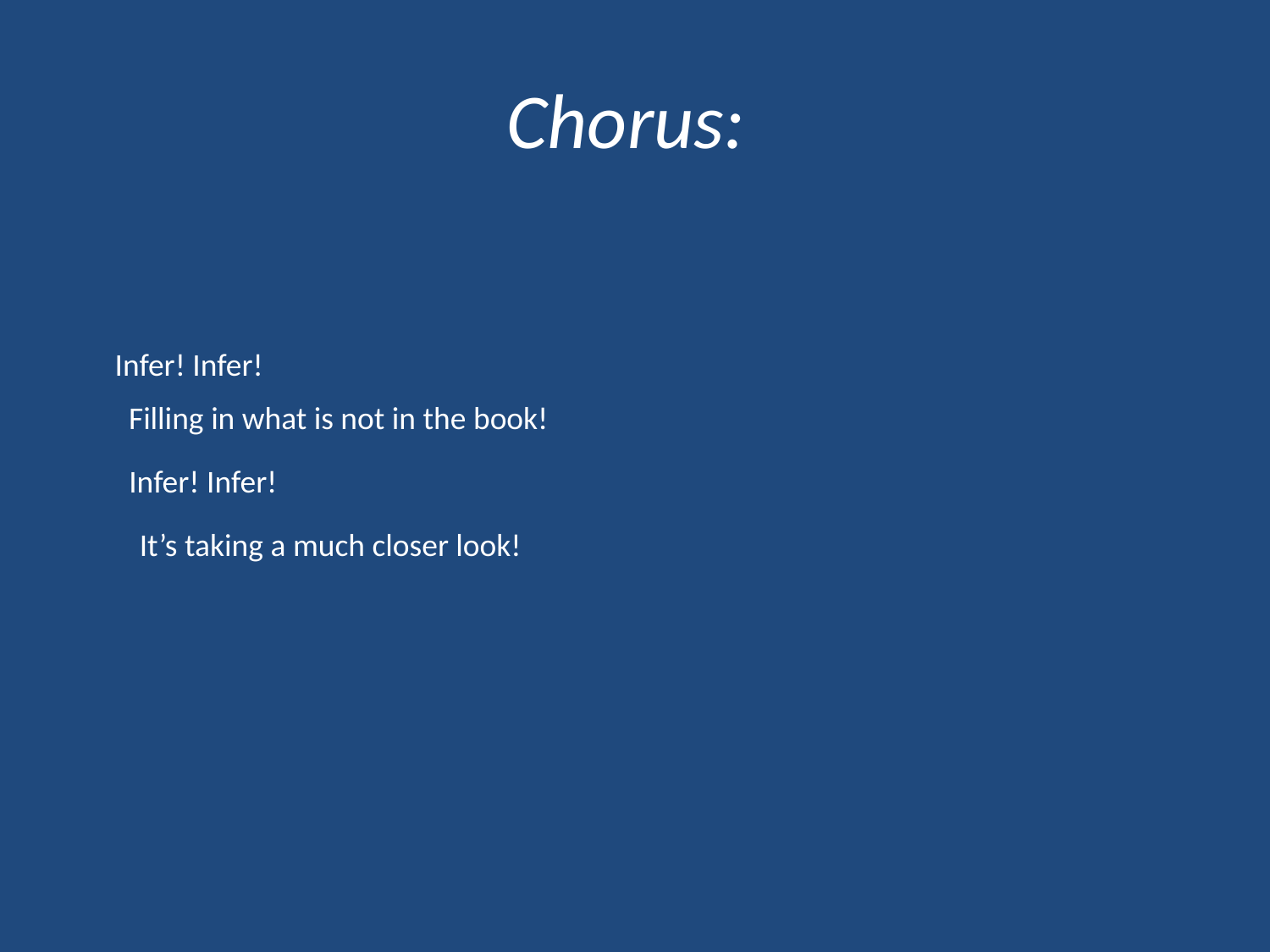

# Chorus:
 Infer! Infer!
Filling in what is not in the book!
Infer! Infer!

It’s taking a much closer look!